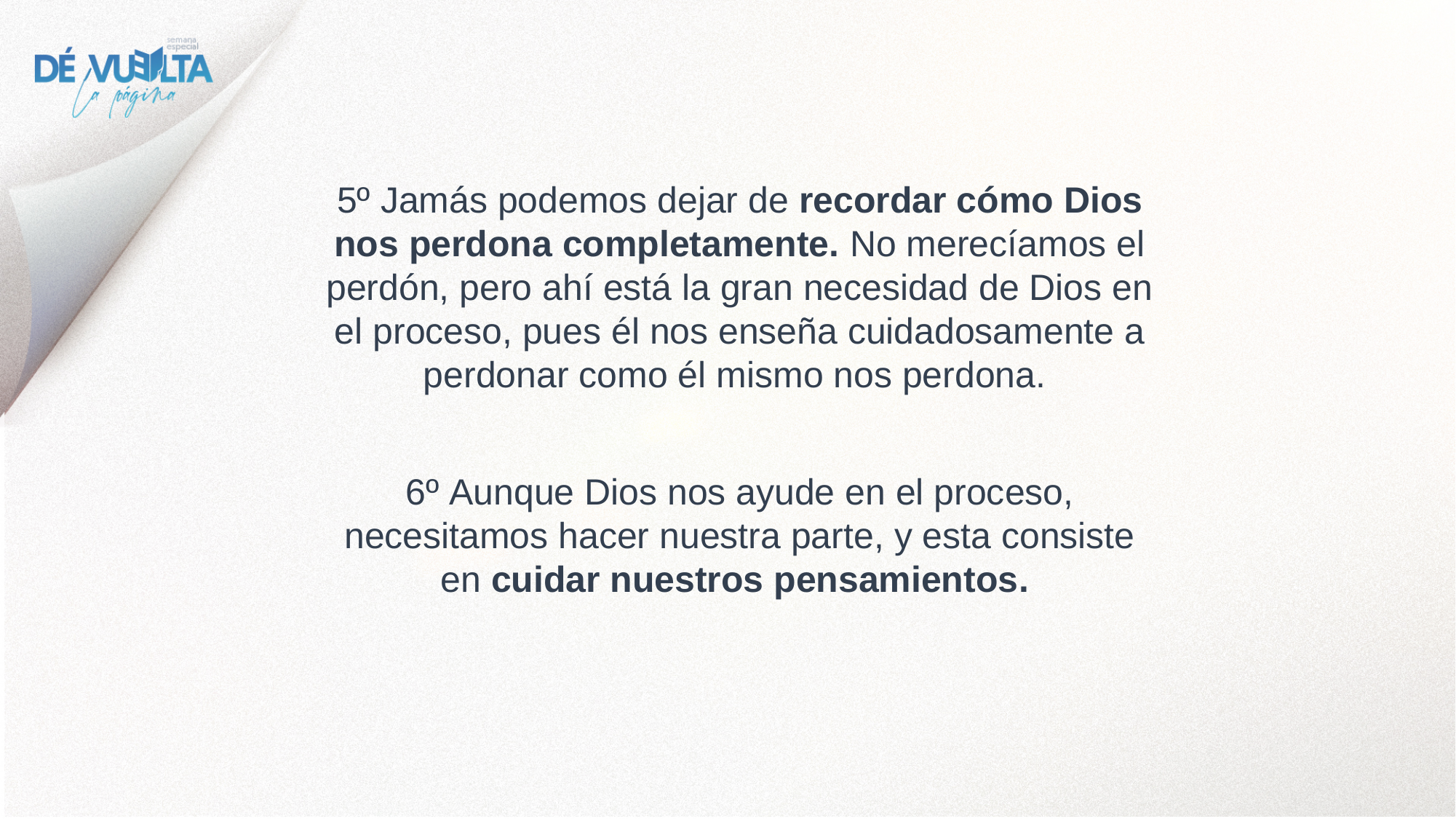

5º Jamás podemos dejar de recordar cómo Dios nos perdona completamente. No merecíamos el perdón, pero ahí está la gran necesidad de Dios en el proceso, pues él nos enseña cuidadosamente a perdonar como él mismo nos perdona.

6º Aunque Dios nos ayude en el proceso, necesitamos hacer nuestra parte, y esta consiste en cuidar nuestros pensamientos.